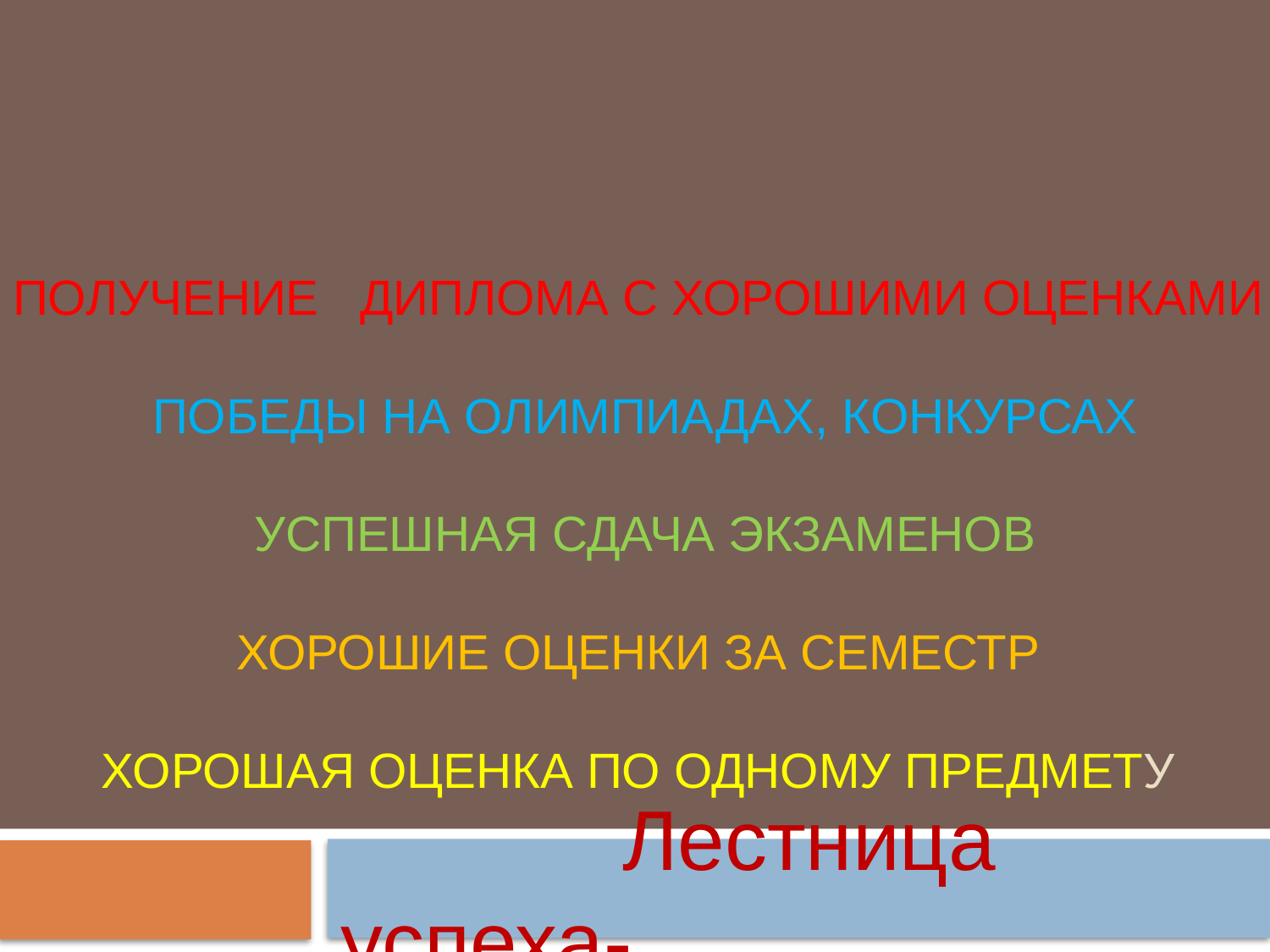

# получение   диплома с хорошими оценками победы на олимпиадах, конкурсах успешная сдача экзаменов хорошие оценки за семестр Хорошая оценка по одному предмету
            Лестница успеха-